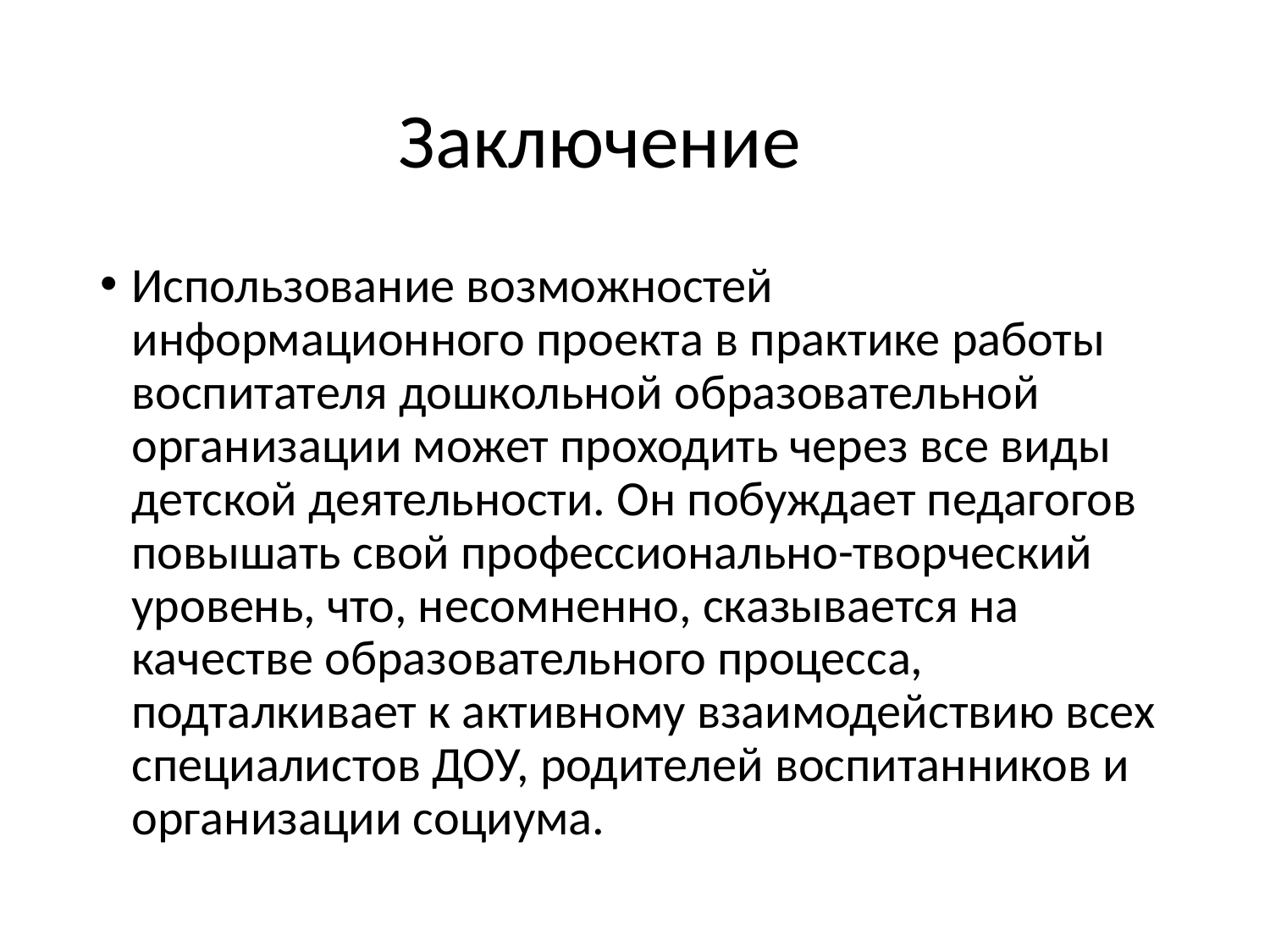

# Заключение
Использование возможностей информационного проекта в практике работы воспитателя дошкольной образовательной организации может проходить через все виды детской деятельности. Он побуждает педагогов повышать свой профессионально-творческий уровень, что, несомненно, сказывается на качестве образовательного процесса, подталкивает к активному взаимодействию всех специалистов ДОУ, родителей воспитанников и организации социума.